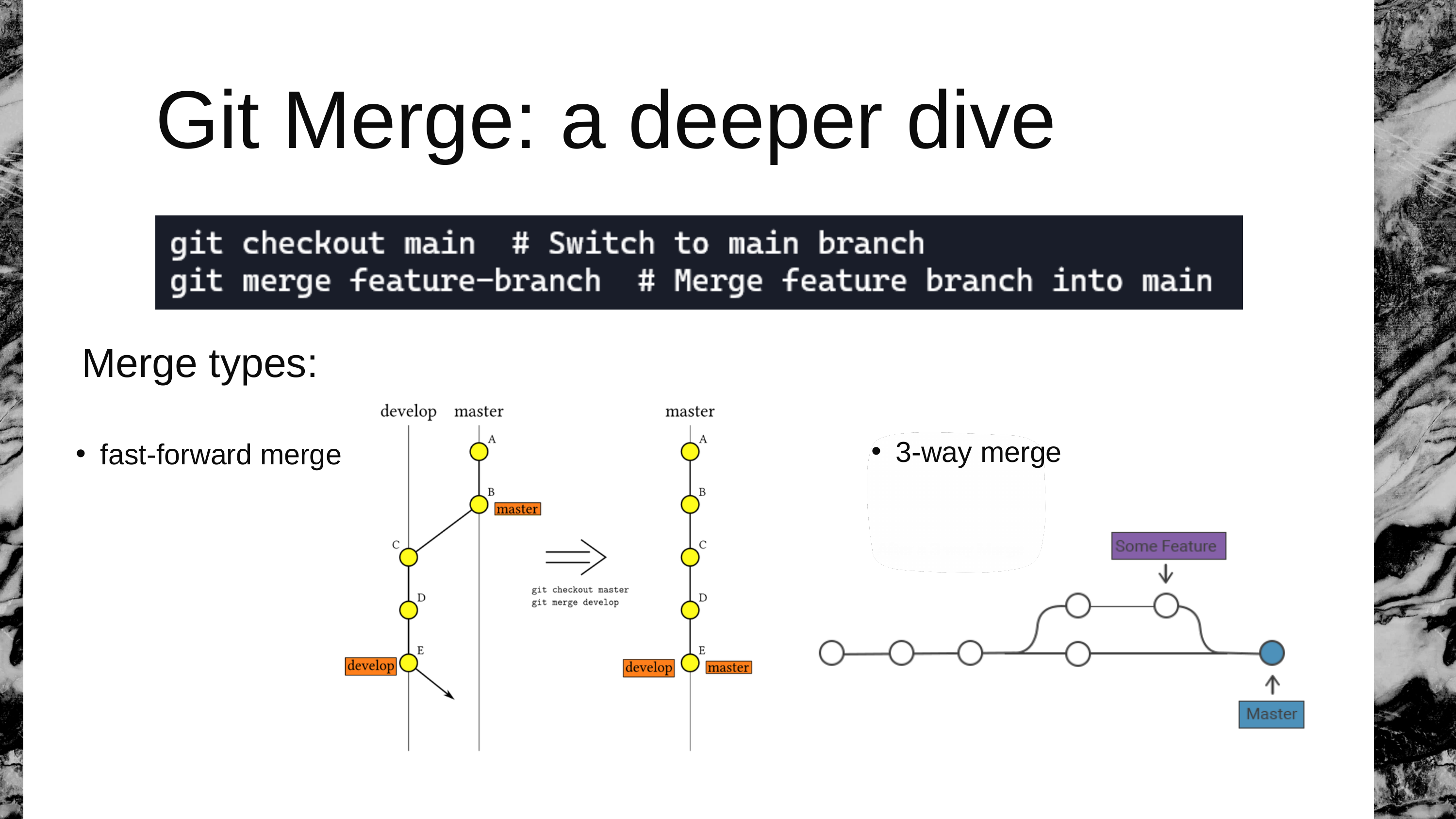

Git Merge: a deeper dive

Merge types:

fast-forward merge

3-way merge